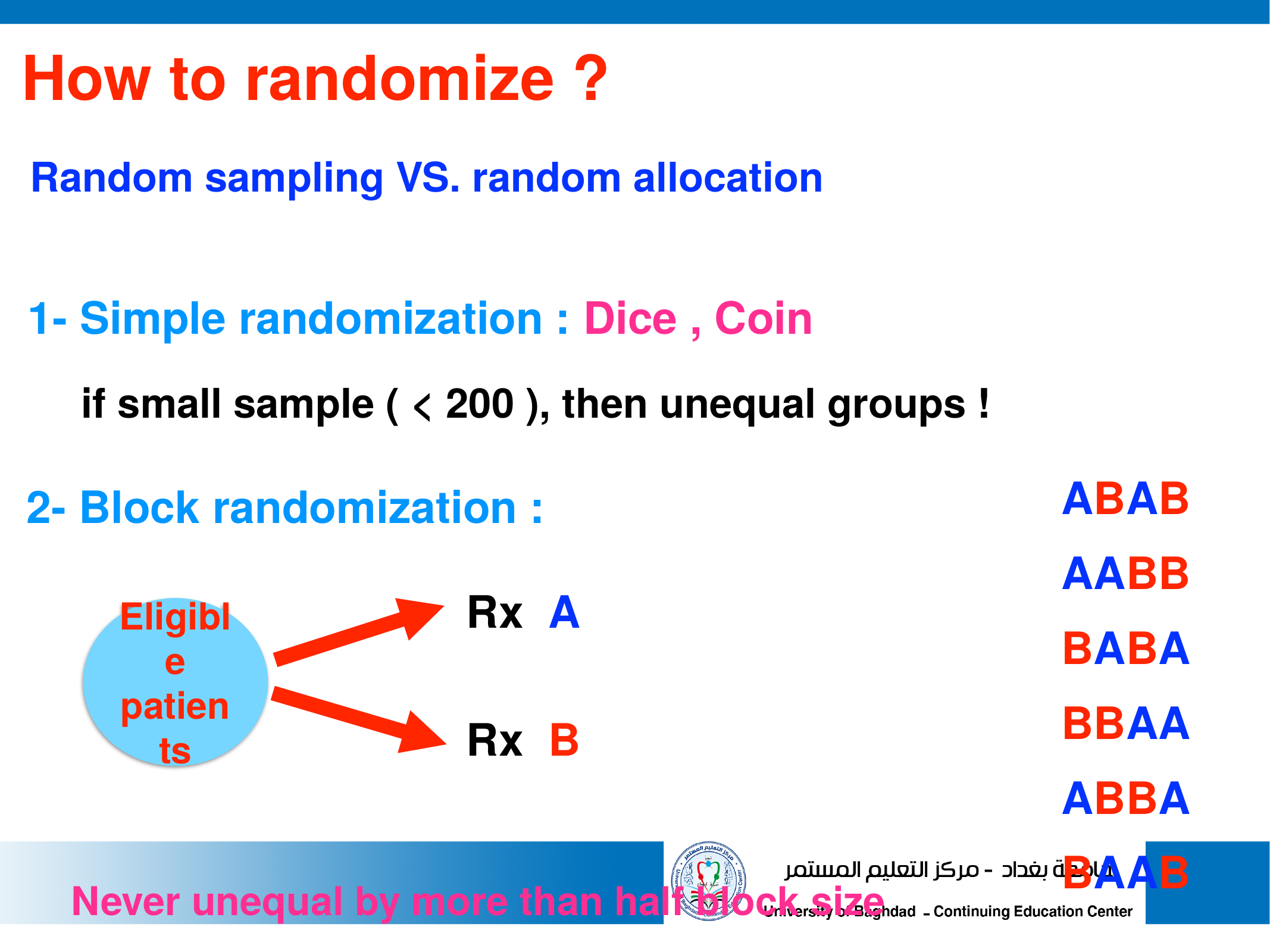

How to randomize ?
Random sampling VS. random allocation
1- Simple randomization : Dice , Coin
if small sample ( < 200 ), then unequal groups !
ABAB
2- Block randomization :
AABB
Rx  A
Eligible patients

BABA
BBAA

Rx  B
ABBA
BAAB
Never unequal by more than half block size